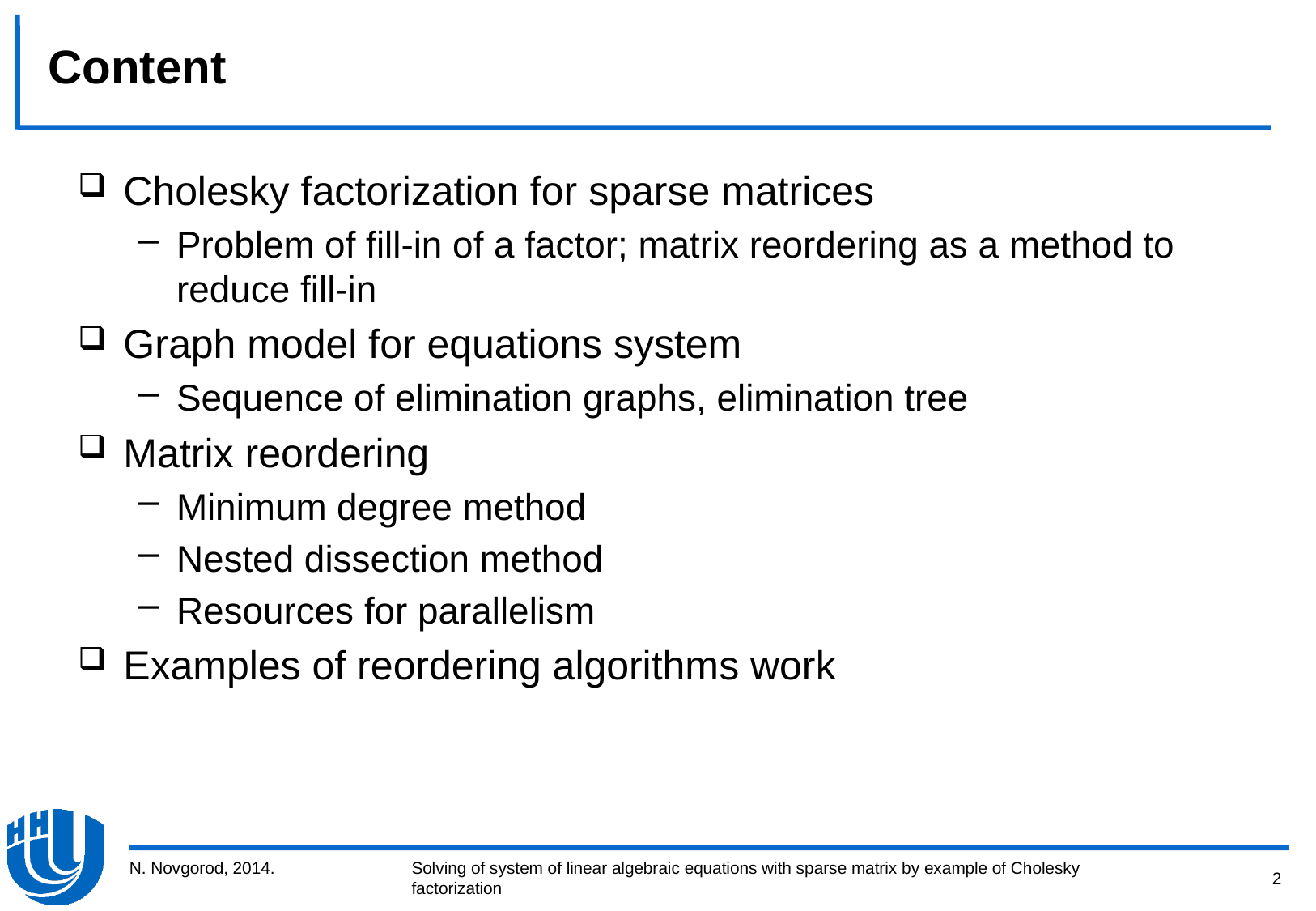

# Content
Cholesky factorization for sparse matrices
Problem of fill-in of a factor; matrix reordering as a method to reduce fill-in
Graph model for equations system
Sequence of elimination graphs, elimination tree
Matrix reordering
Minimum degree method
Nested dissection method
Resources for parallelism
Examples of reordering algorithms work
N. Novgorod, 2014.
2
Solving of system of linear algebraic equations with sparse matrix by example of Cholesky factorization